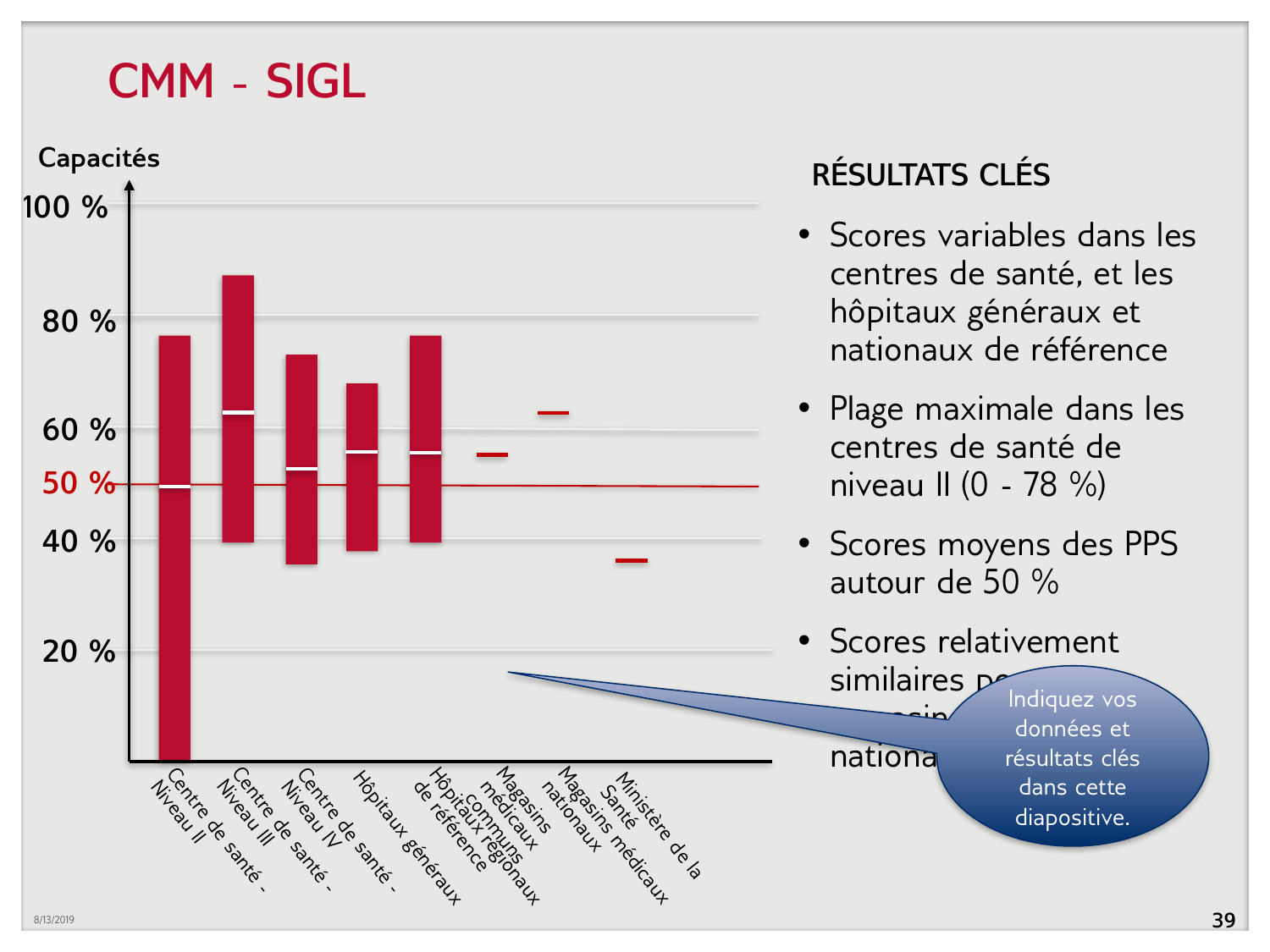

# CMM - SIGL
Capacités
RÉSULTATS CLÉS
100 %
Scores variables dans les centres de santé, et les hôpitaux généraux et nationaux de référence
Plage maximale dans les centres de santé de niveau II (0 - 78 %)
Scores moyens des PPS autour de 50 %
Scores relativement similaires pour les magasins médicaux nationaux et communs

80 %

60 %
50 %
40 %
20 %
Indiquez vos données et résultats clés dans cette diapositive.
Centre de santé - Niveau III
Centre de santé - Niveau II
Magasins médicaux communs
Hôpitaux régionaux de référence
Magasins médicaux nationaux
Centre de santé - Niveau IV
Hôpitaux généraux
Ministère de la Santé
8/13/2019
39